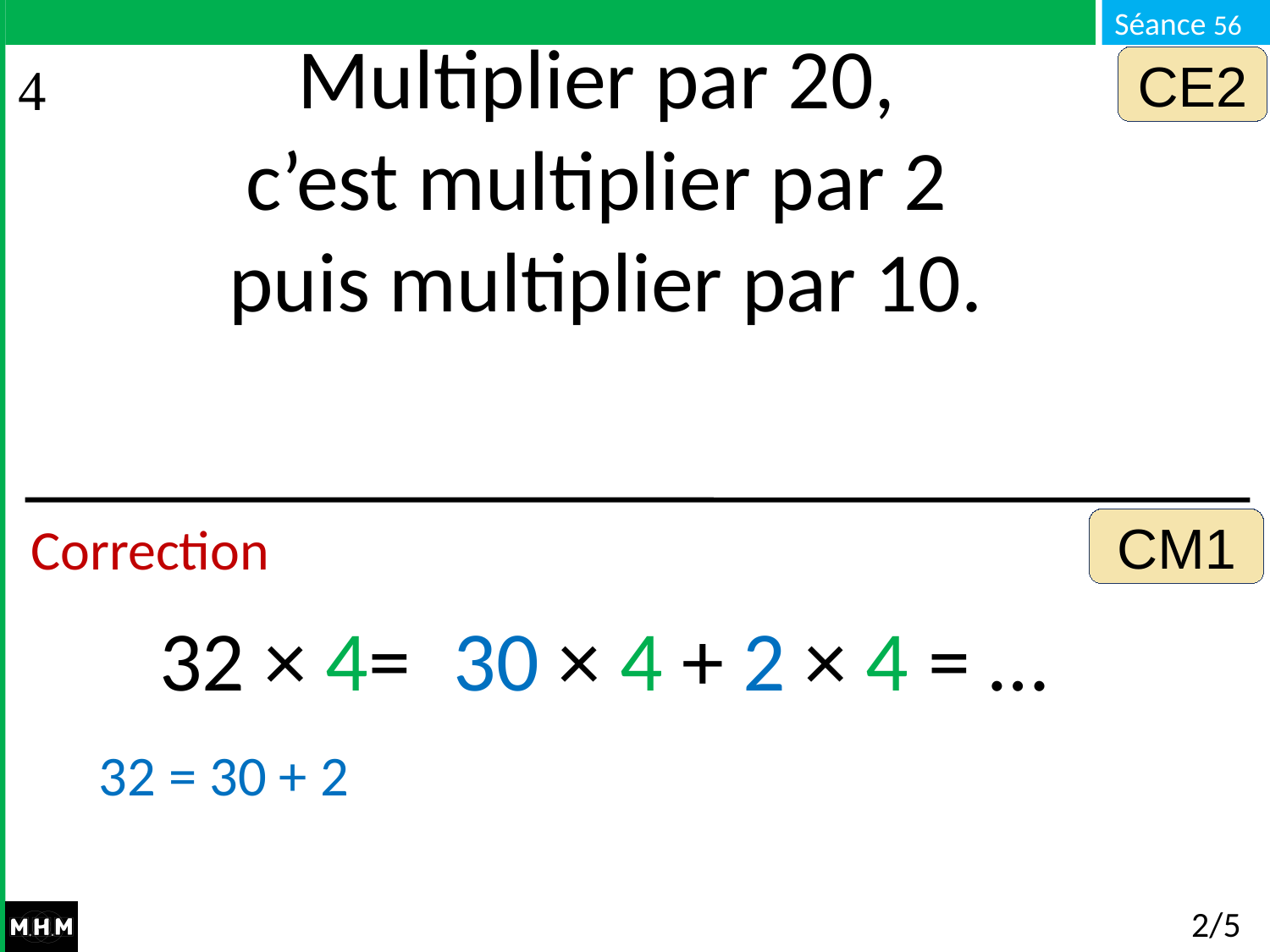

Multiplier par 20,
c’est multiplier par 2
puis multiplier par 10.
CE2

CM1
# Correction
32 × 4= …
30 × 4 + 2 × 4 = …
32 = 30 + 2
2/5